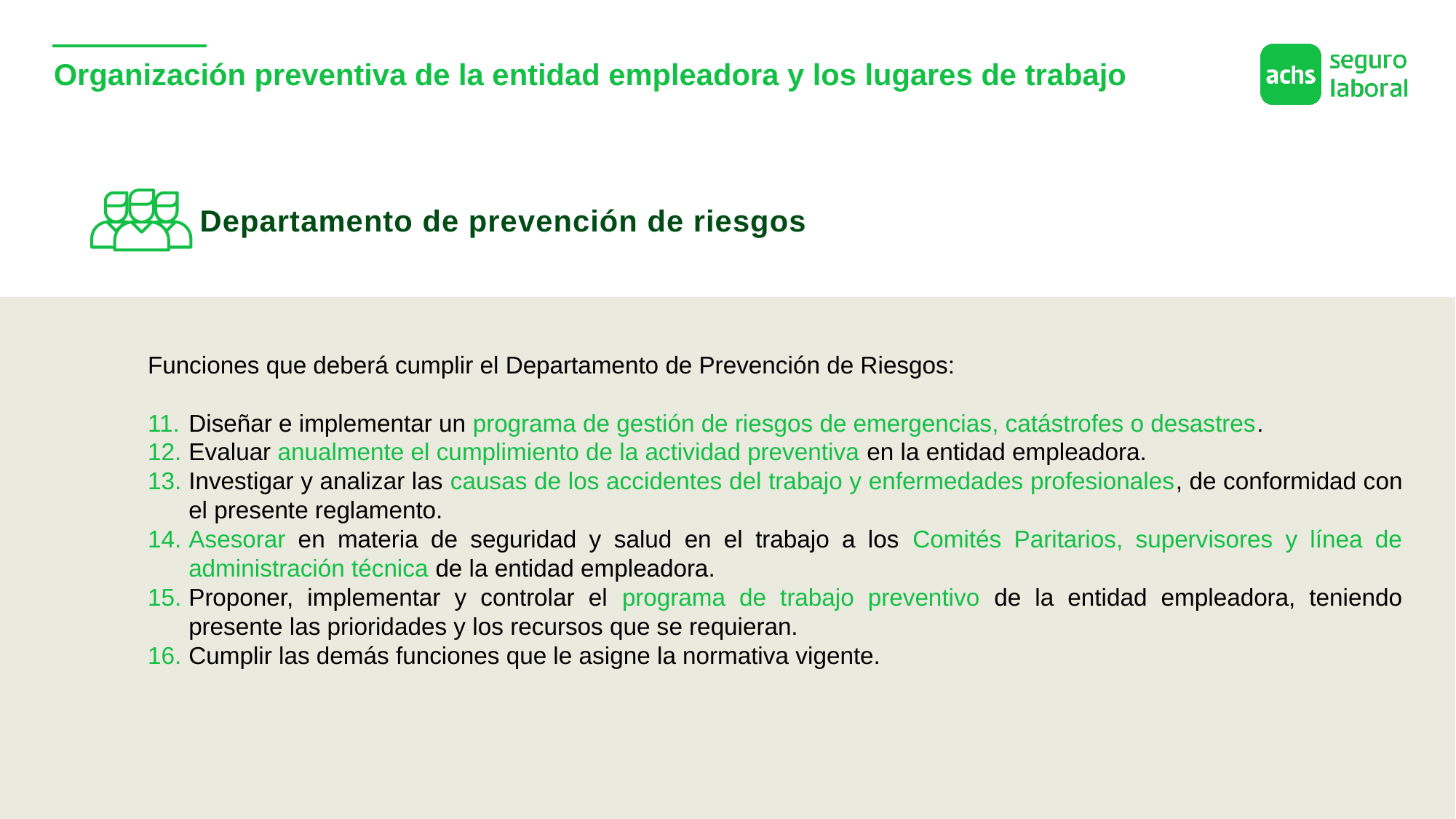

# Organización preventiva de la entidad empleadora y los lugares de trabajo

Departamento de prevención de riesgos

Funciones que deberá cumplir el Departamento de Prevención de Riesgos:

Diseñar e implementar un programa de gestión de riesgos de emergencias, catástrofes o desastres.
Evaluar anualmente el cumplimiento de la actividad preventiva en la entidad empleadora.
Investigar y analizar las causas de los accidentes del trabajo y enfermedades profesionales, de conformidad con el presente reglamento.
Asesorar en materia de seguridad y salud en el trabajo a los Comités Paritarios, supervisores y línea de administración técnica de la entidad empleadora.
Proponer, implementar y controlar el programa de trabajo preventivo de la entidad empleadora, teniendo presente las prioridades y los recursos que se requieran.
Cumplir las demás funciones que le asigne la normativa vigente.

25